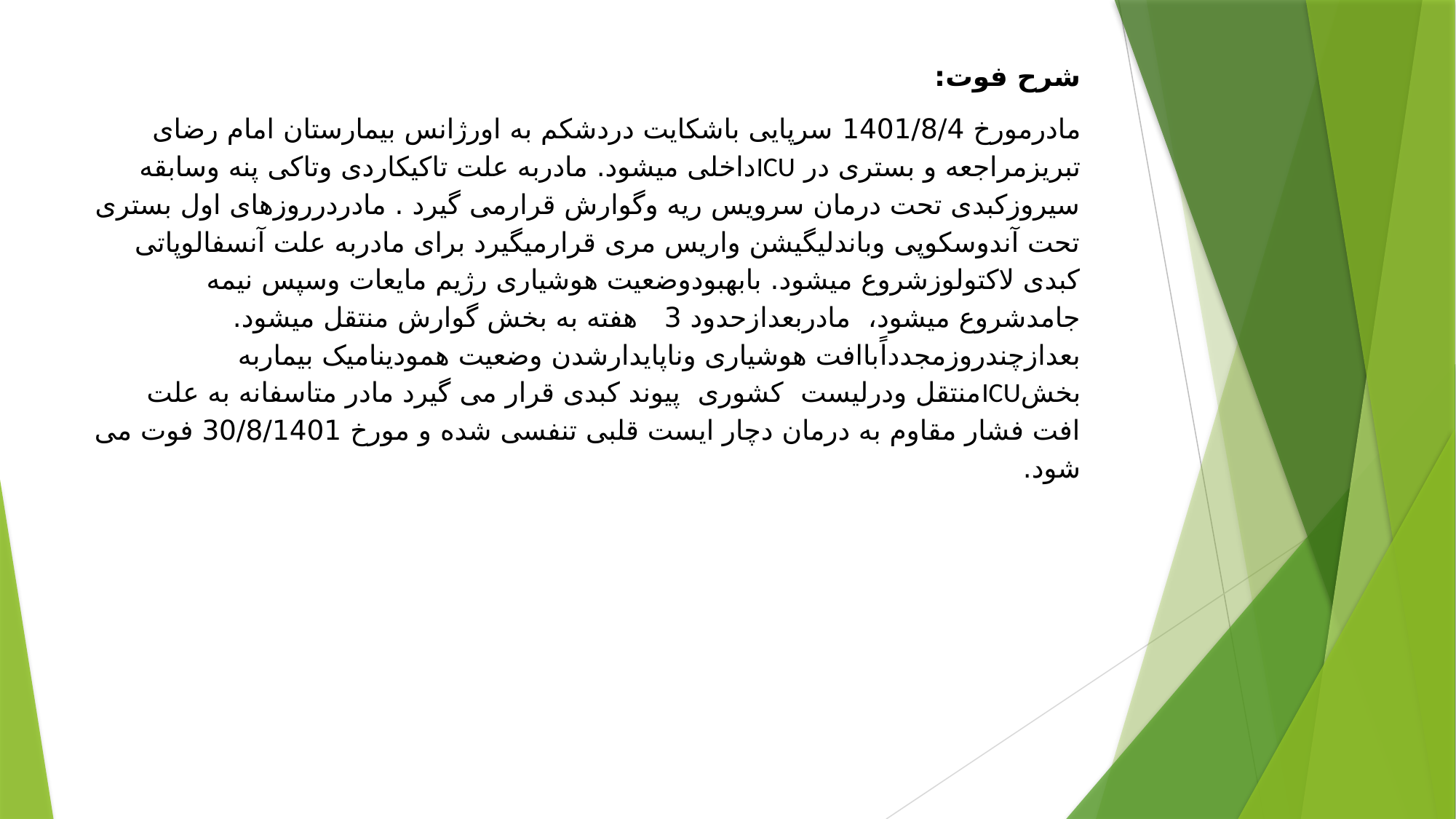

شرح فوت:
مادرمورخ 1401/8/4 سرپایی باشکایت دردشکم به اورژانس بیمارستان امام رضای تبریزمراجعه و بستری در ICUداخلی میشود. مادربه علت تاکیکاردی وتاکی پنه وسابقه سیروزکبدی تحت درمان سرویس ریه وگوارش قرارمی گیرد . مادردرروزهای اول بستری تحت آندوسکوپی وباندلیگیشن واریس مری قرارمیگیرد برای مادربه علت آنسفالوپاتی کبدی لاکتولوزشروع میشود. بابهبودوضعیت هوشیاری رژیم مایعات وسپس نیمه جامدشروع میشود،  مادربعدازحدود 3   هفته به بخش گوارش منتقل میشود. بعدازچندروزمجدداًباافت هوشیاری وناپایدارشدن وضعیت همودینامیک بیماربه بخشICUمنتقل ودرلیست  کشوری  پیوند کبدی قرار می گیرد مادر متاسفانه به علت افت فشار مقاوم به درمان دچار ایست قلبی تنفسی شده و مورخ 30/8/1401 فوت می شود.
#